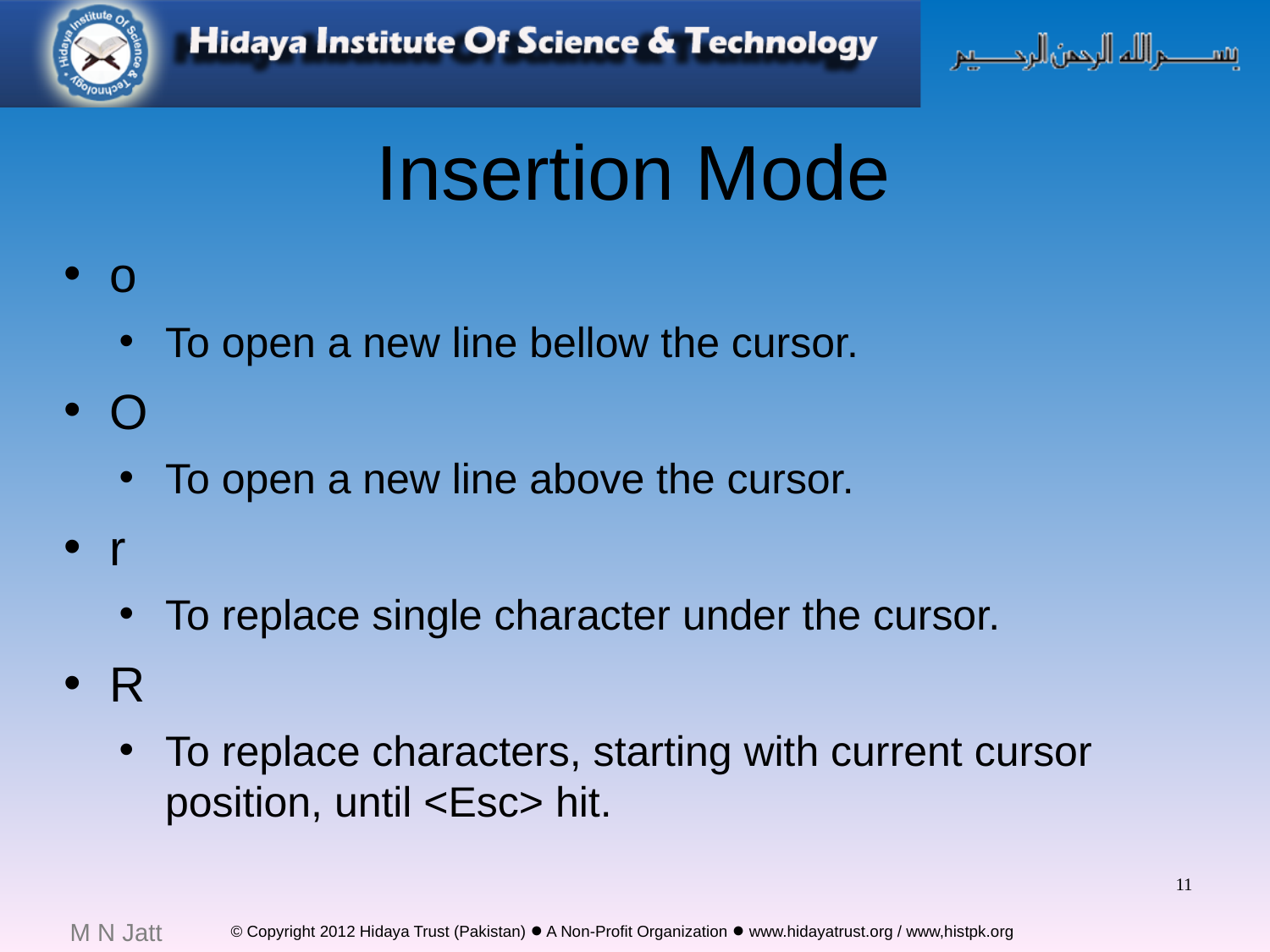

# Insertion Mode
o
To open a new line bellow the cursor.
O
To open a new line above the cursor.
r
To replace single character under the cursor.
R
To replace characters, starting with current cursor position, until <Esc> hit.
11